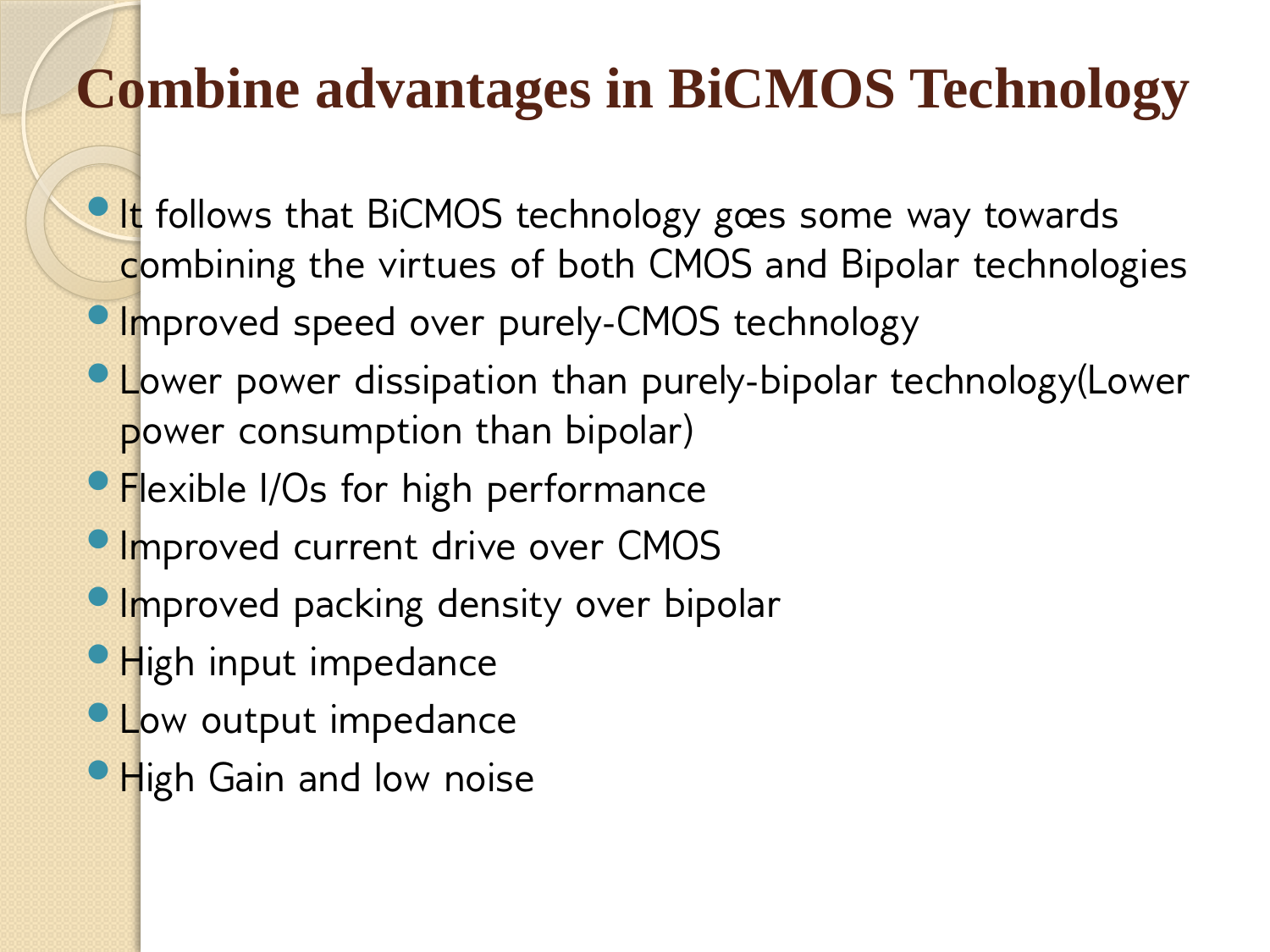

# Combine advantages in BiCMOS Technology
It follows that BiCMOS technology goes some way towards combining the virtues of both CMOS and Bipolar technologies
Improved speed over purely-CMOS technology
Lower power dissipation than purely-bipolar technology(Lower power consumption than bipolar)
Flexible I/Os for high performance
Improved current drive over CMOS
Improved packing density over bipolar
High input impedance
Low output impedance
High Gain and low noise